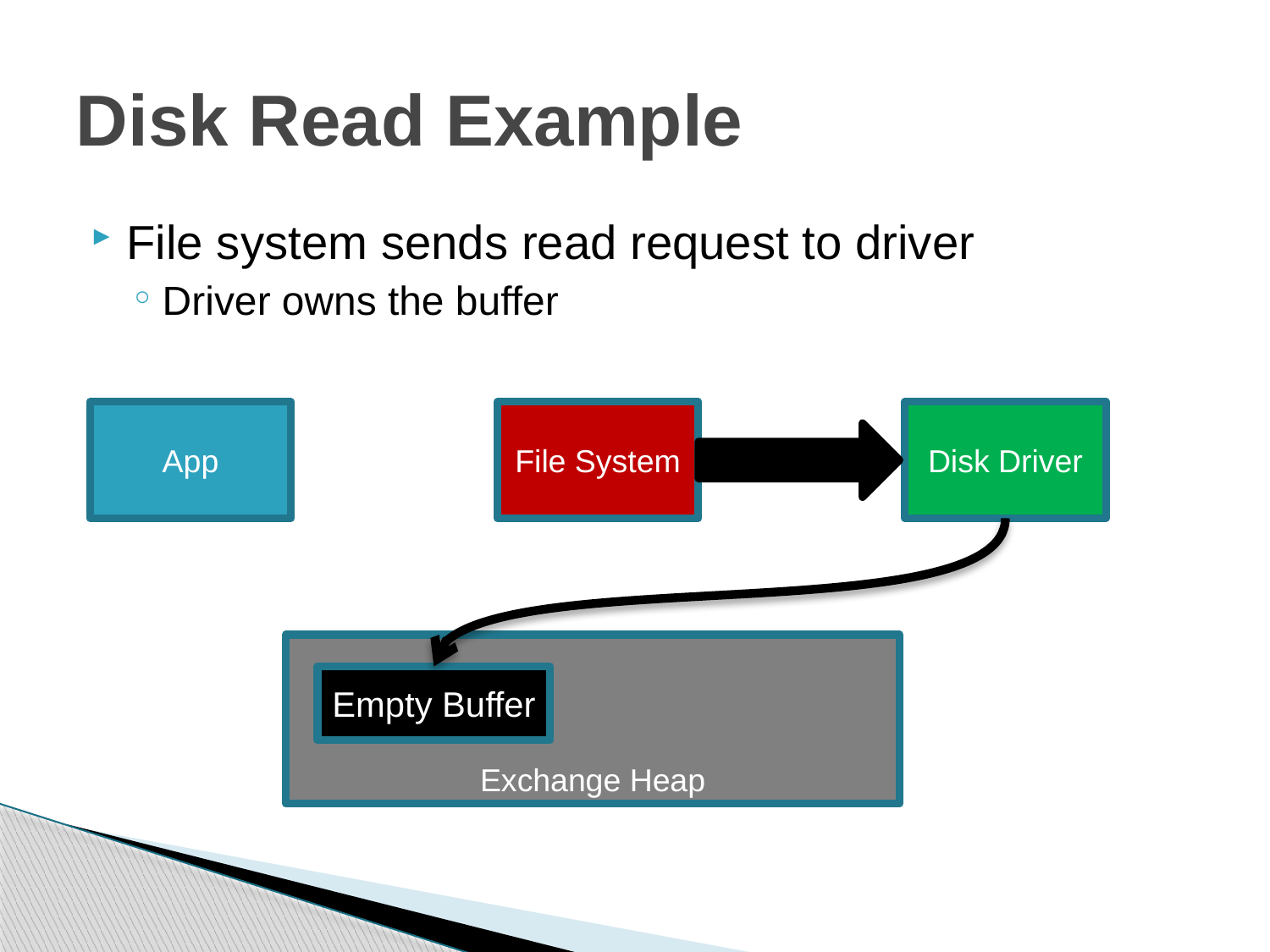

# Disk Read Example
File system sends read request to driver
Driver owns the buffer
App
File System
Disk Driver

Exchange Heap
Empty Buffer